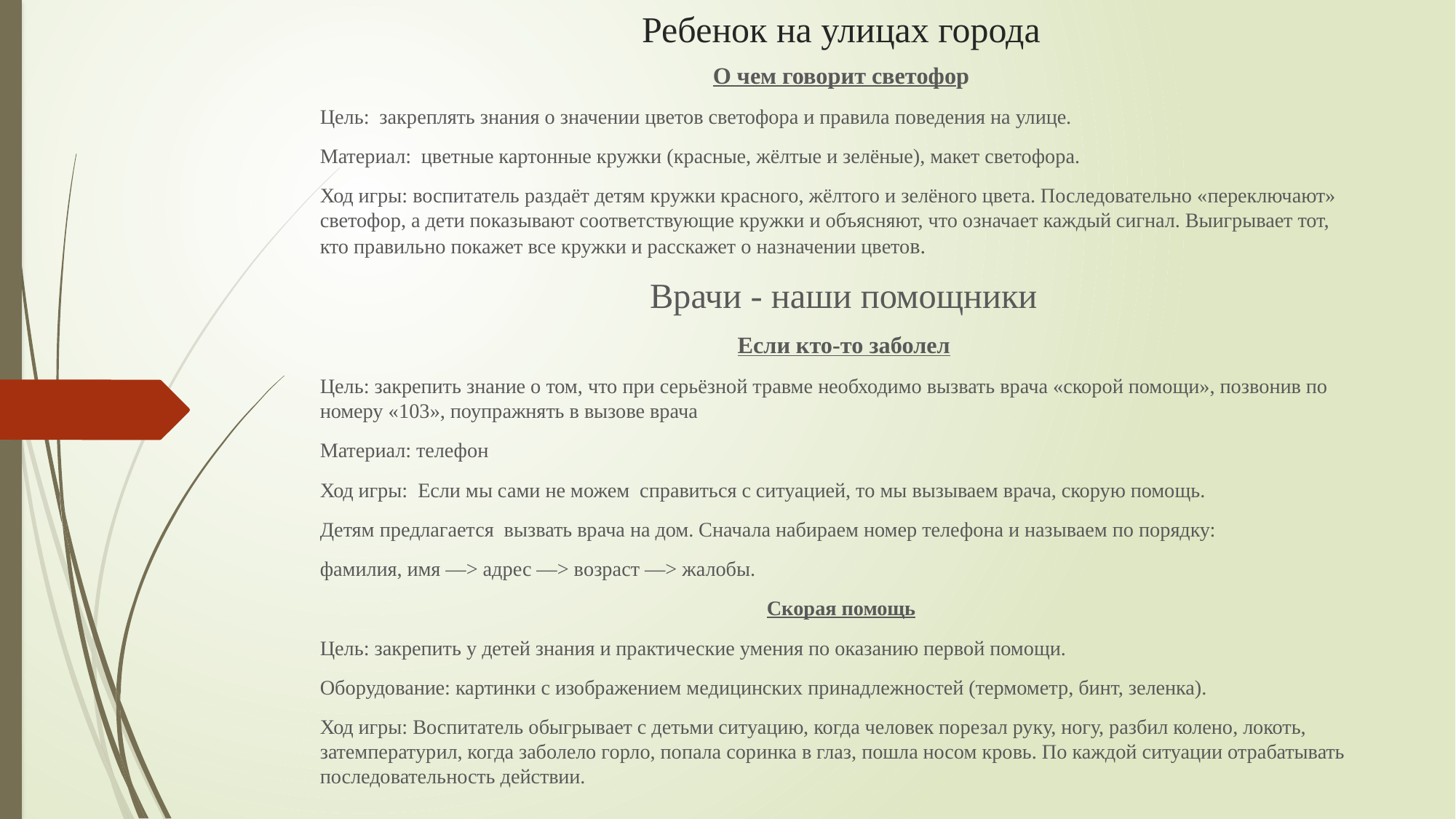

# Ребенок на улицах города
О чем говорит светофор
Цель:  закреплять знания о значении цветов светофора и правила поведения на улице.
Материал:  цветные картонные кружки (красные, жёлтые и зелёные), макет светофора.
Ход игры: воспитатель раздаёт детям кружки красного, жёлтого и зелёного цвета. Последовательно «переключают» светофор, а дети показывают соответствующие кружки и объясняют, что означает каждый сигнал. Выигрывает тот, кто правильно покажет все кружки и расскажет о назначении цветов.
 Врачи - наши помощники
 Если кто-то заболел
Цель: закрепить знание о том, что при серьёзной травме необходимо вызвать врача «скорой помощи», позвонив по номеру «103», поупражнять в вызове врача
Материал: телефон
Ход игры:  Если мы сами не можем  справиться с ситуацией, то мы вызываем врача, скорую помощь.
Детям предлагается  вызвать врача на дом. Сначала набираем номер телефона и называем по порядку:
фамилия, имя —> адрес —> возраст —> жалобы.
Скорая помощь
Цель: закрепить у детей знания и практические умения по оказанию первой помощи.
Оборудование: картинки с изображением медицинских принадлежностей (термометр, бинт, зеленка).
Ход игры: Воспитатель обыгрывает с детьми ситуацию, когда человек порезал руку, ногу, разбил колено, локоть, затемпературил, когда заболело горло, попала соринка в глаз, пошла носом кровь. По каждой ситуации отрабатывать последовательность действии.